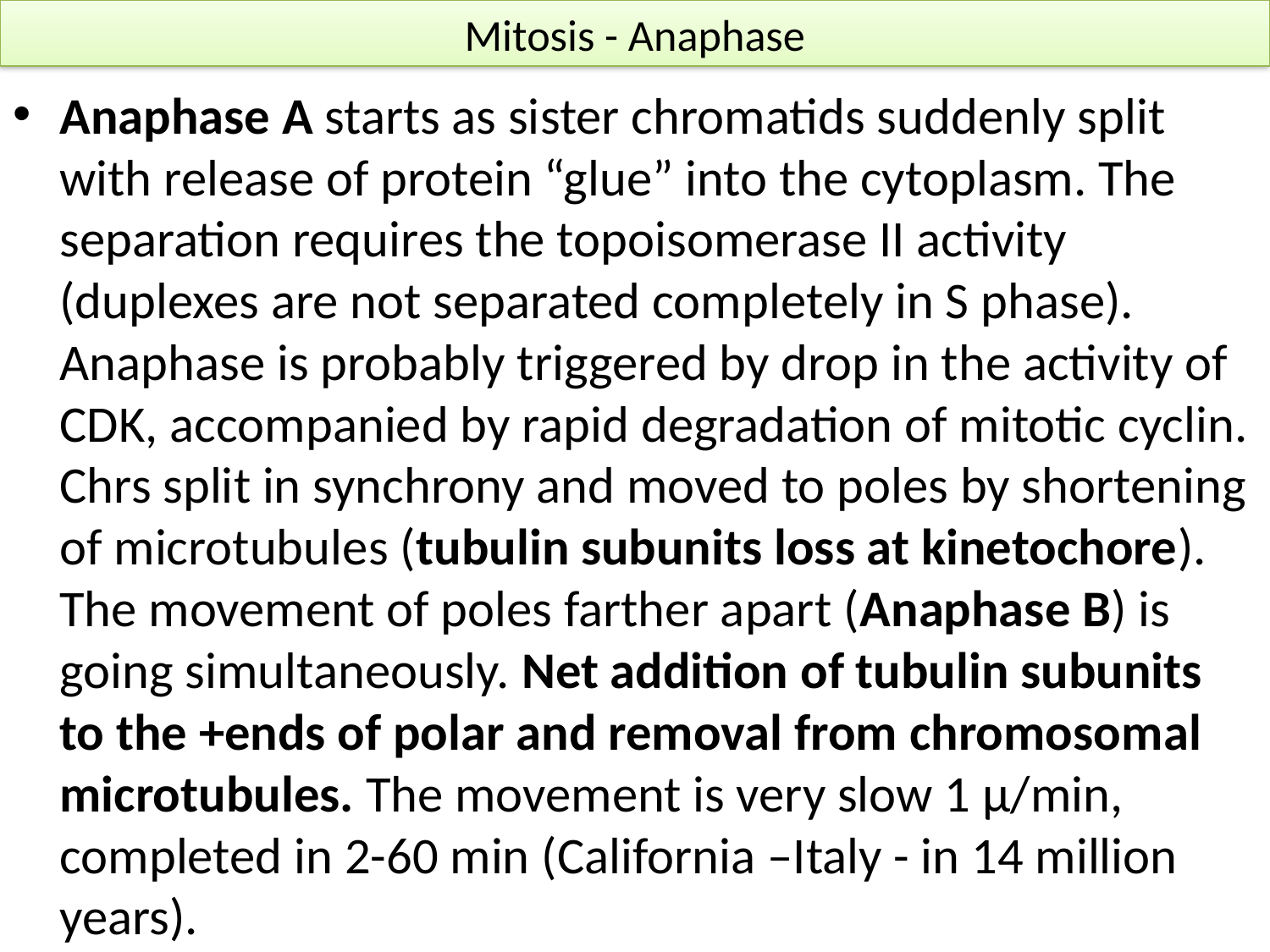

# Mitosis - Anaphase
Anaphase A starts as sister chromatids suddenly split with release of protein “glue” into the cytoplasm. The separation requires the topoisomerase II activity (duplexes are not separated completely in S phase). Anaphase is probably triggered by drop in the activity of CDK, accompanied by rapid degradation of mitotic cyclin. Chrs split in synchrony and moved to poles by shortening of microtubules (tubulin subunits loss at kinetochore). The movement of poles farther apart (Anaphase B) is going simultaneously. Net addition of tubulin subunits to the +ends of polar and removal from chromosomal microtubules. The movement is very slow 1 µ/min, completed in 2-60 min (California –Italy - in 14 million years).